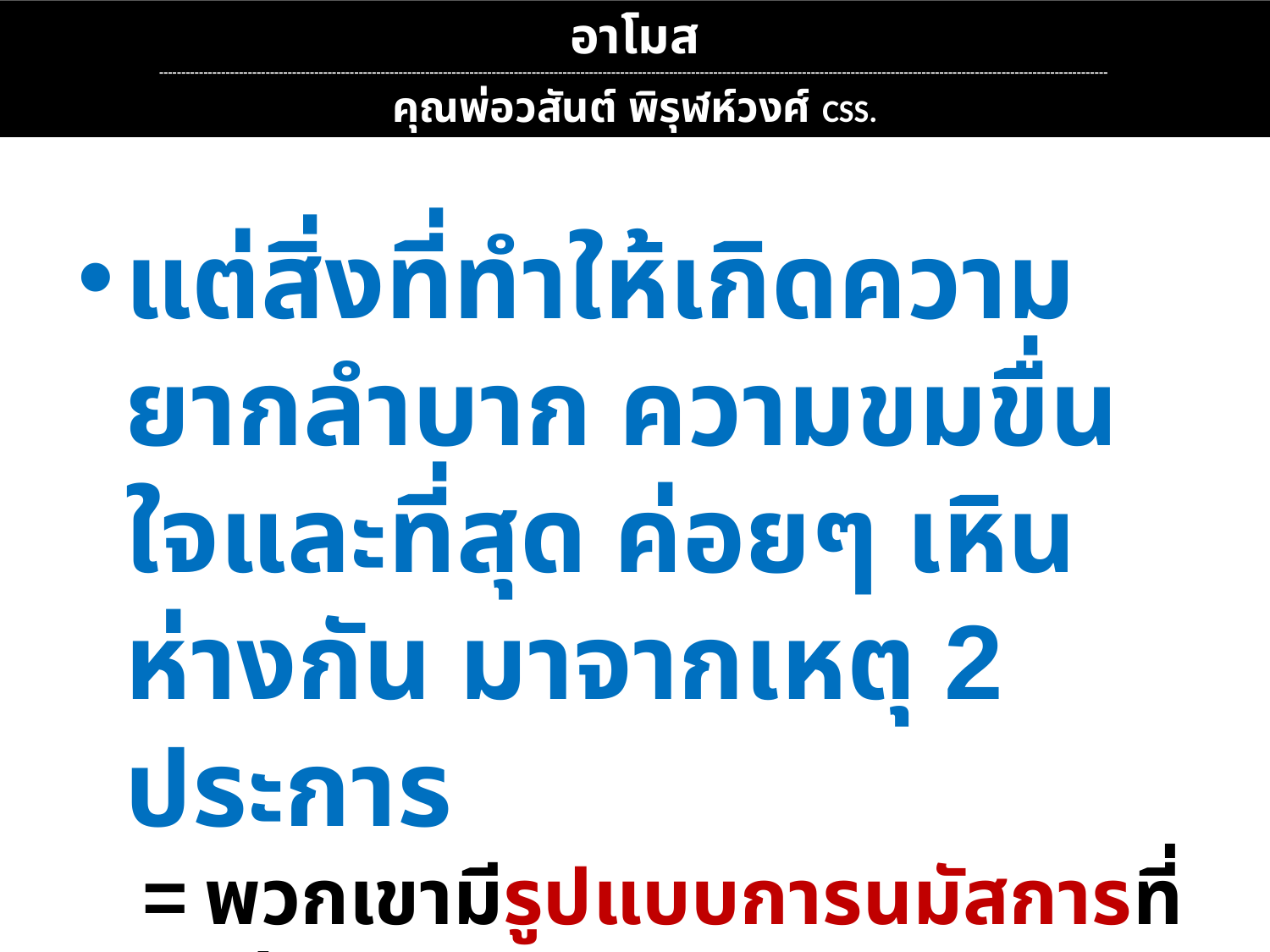

อาโมส
----------------------------------------------------------------------------------------------------------------------------------------------------------------------------------------------------------------------
คุณพ่อวสันต์ พิรุฬห์วงศ์ CSS.
แต่สิ่งที่ทำให้เกิดความยากลำบาก ความขมขื่นใจและที่สุด ค่อยๆ เหินห่างกัน มาจากเหตุ 2 ประการ
   =	พวกเขามีรูปแบบการนมัสการที่แตกต่างกัน
   =	พวกเขามีนโยบายทางการเมืองที่ต่างกัน